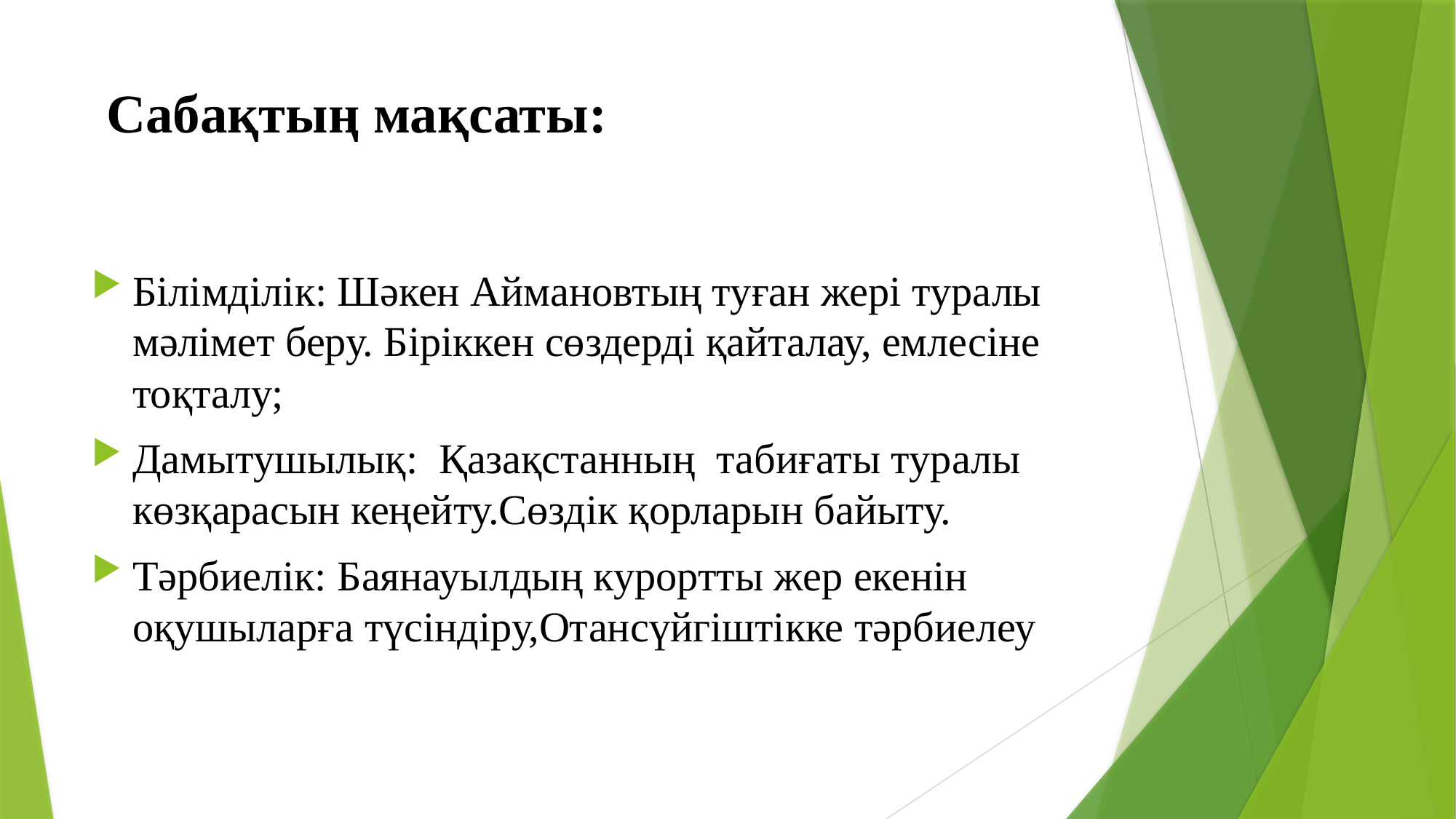

# Сабақтың мақсаты:
Білімділік: Шәкен Аймановтың туған жері туралы мәлімет беру. Біріккен сөздерді қайталау, емлесіне тоқталу;
Дамытушылық:  Қазақстанның  табиғаты туралы көзқарасын кеңейту.Сөздік қорларын байыту.
Тәрбиелік: Баянауылдың курортты жер екенін оқушыларға түсіндіру,Отансүйгіштікке тәрбиелеу